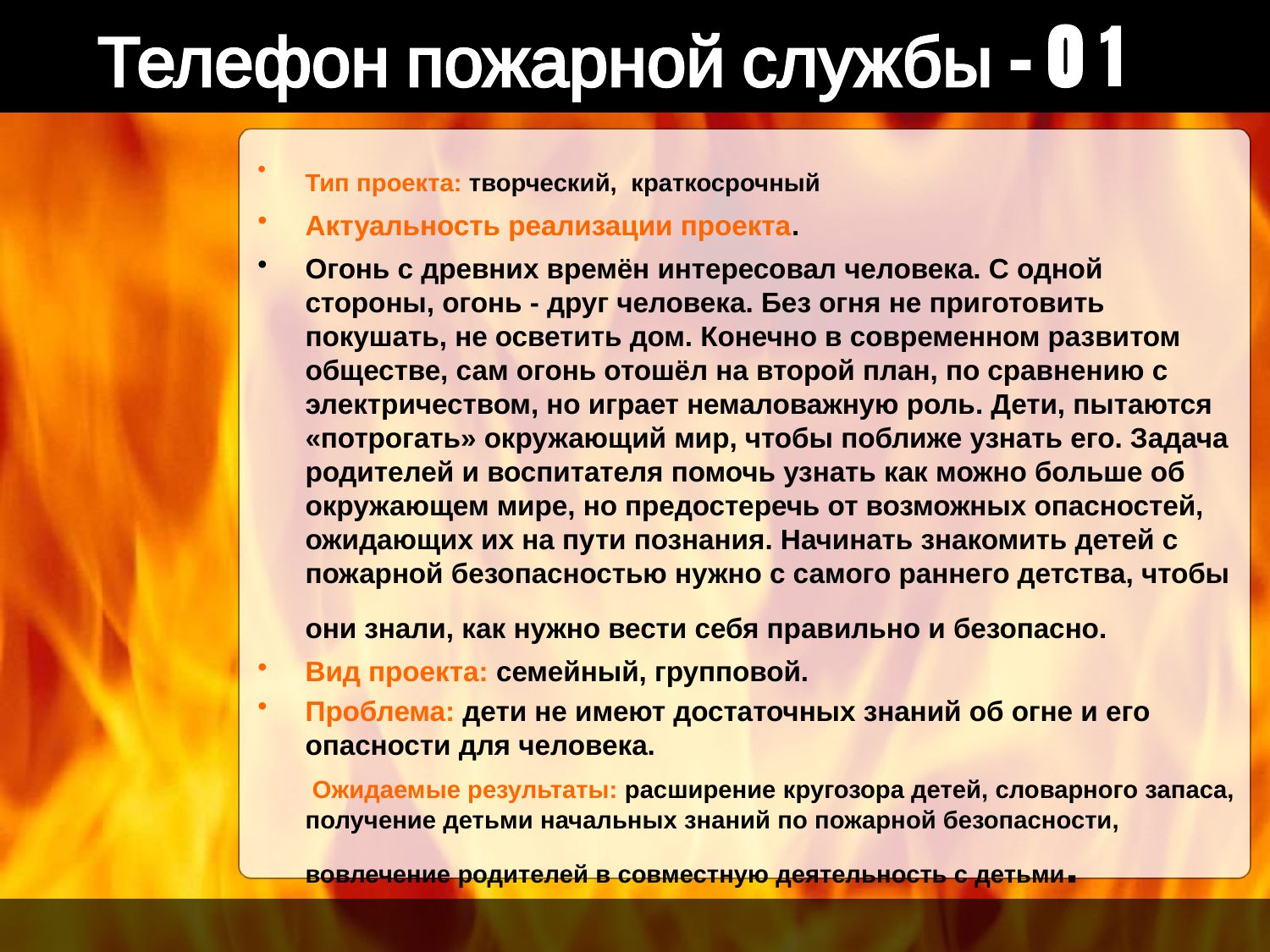

# Телефон пожарной службы - 0 1
Тип проекта: творческий,  краткосрочный
Актуальность реализации проекта.
Огонь с древних времён интересовал человека. С одной стороны, огонь - друг человека. Без огня не приготовить покушать, не осветить дом. Конечно в современном развитом обществе, сам огонь отошёл на второй план, по сравнению с электричеством, но играет немаловажную роль. Дети, пытаются «потрогать» окружающий мир, чтобы поближе узнать его. Задача родителей и воспитателя помочь узнать как можно больше об окружающем мире, но предостеречь от возможных опасностей, ожидающих их на пути познания. Начинать знакомить детей с пожарной безопасностью нужно с самого раннего детства, чтобы они знали, как нужно вести себя правильно и безопасно.
Вид проекта: семейный, групповой.
Проблема: дети не имеют достаточных знаний об огне и его опасности для человека.
       Ожидаемые результаты: расширение кругозора детей, словарного запаса, получение детьми начальных знаний по пожарной безопасности, вовлечение родителей в совместную деятельность с детьми.